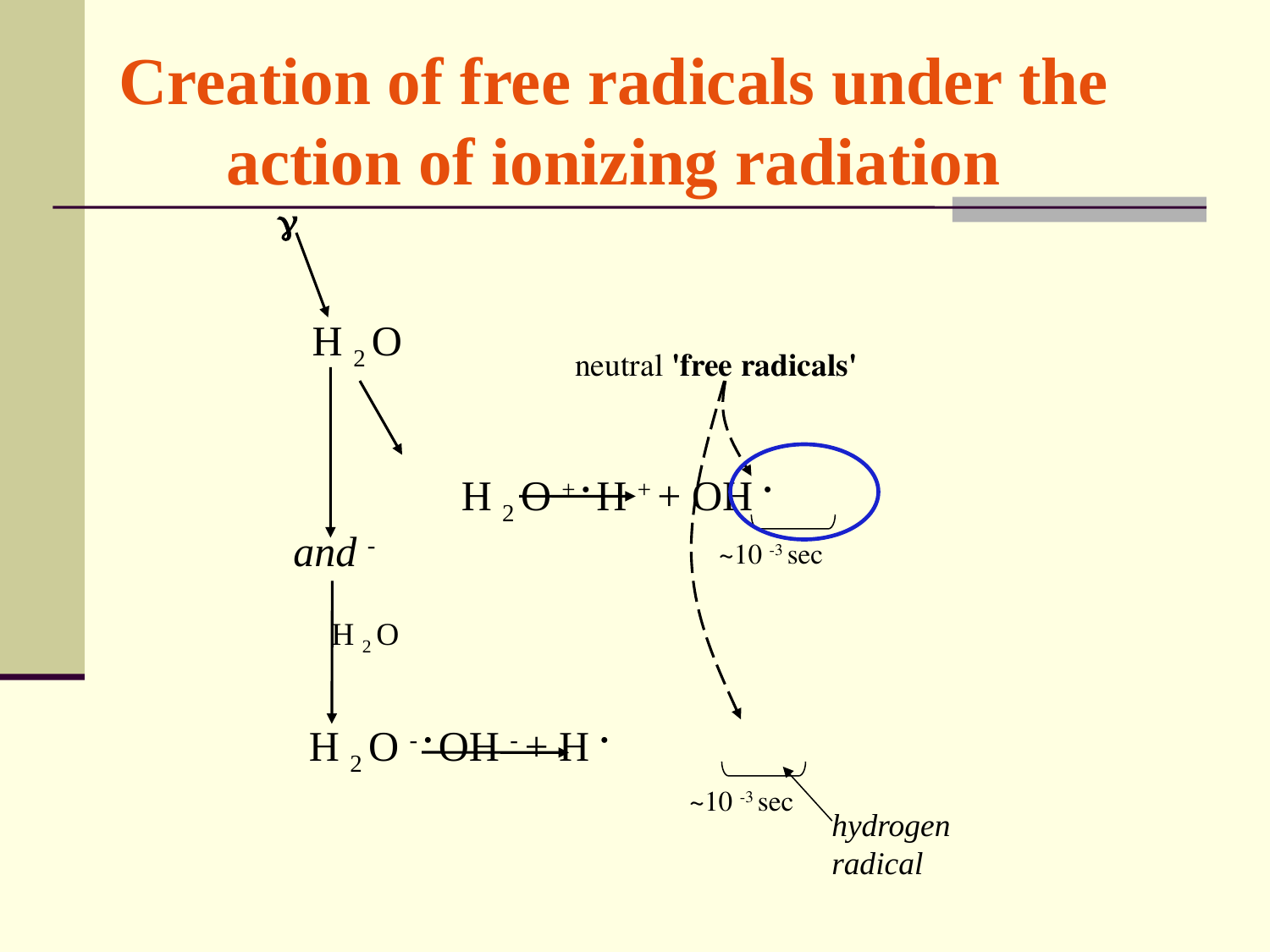

# Creation of free radicals under the action of ionizing radiation
γ

H 2 O
neutral 'free radicals'

H 2 O + • H + + OH •

and -
~10 -3 sec

H 2 O
H 2 O - • OH - + H •

~10 -3 sec
hydrogen
radical